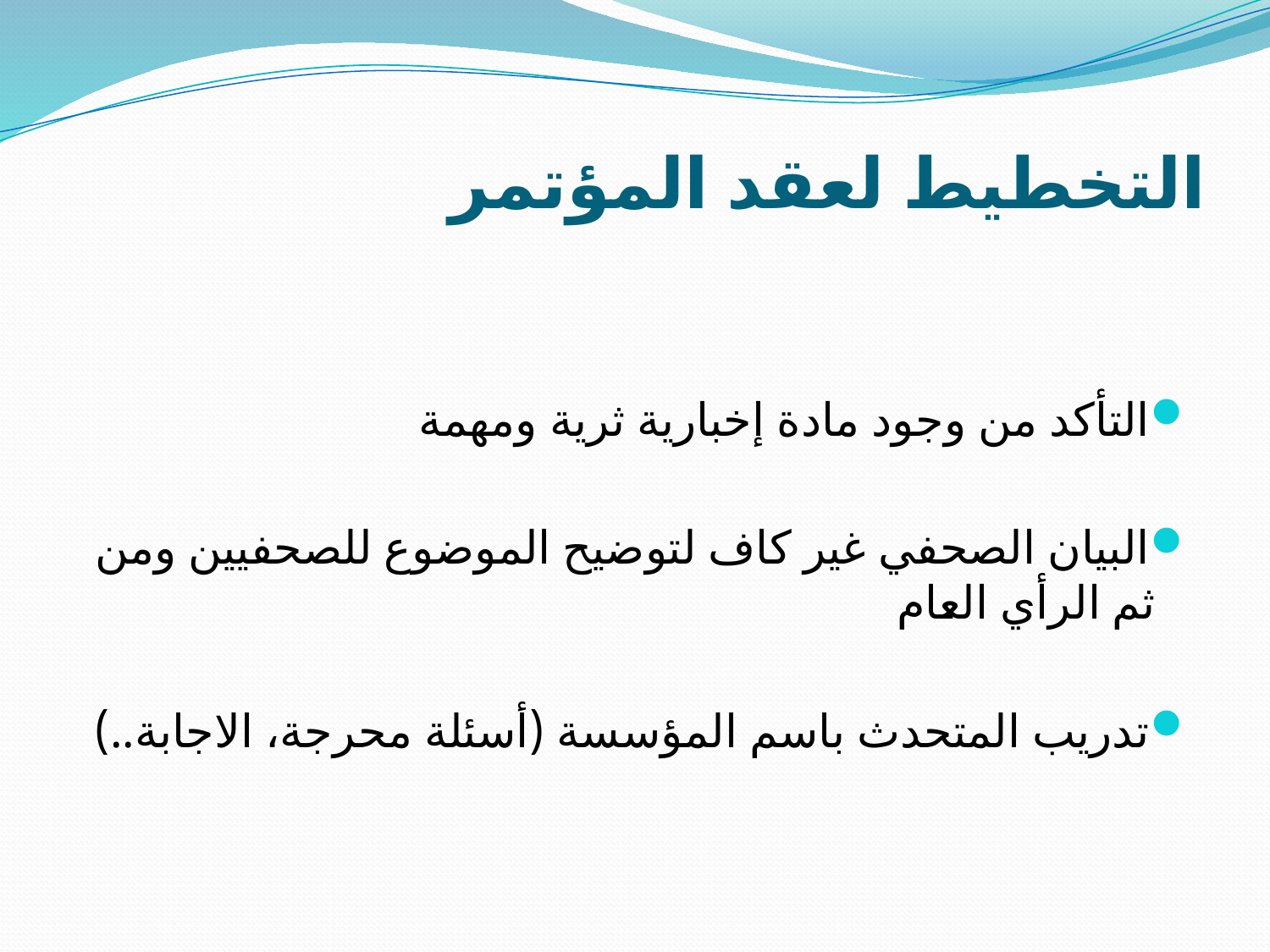

# التخطيط لعقد المؤتمر
التأكد من وجود مادة إخبارية ثرية ومهمة

البيان الصحفي غير كاف لتوضيح الموضوع للصحفيين ومن ثم الرأي العام

تدريب المتحدث باسم المؤسسة (أسئلة محرجة، الاجابة..)